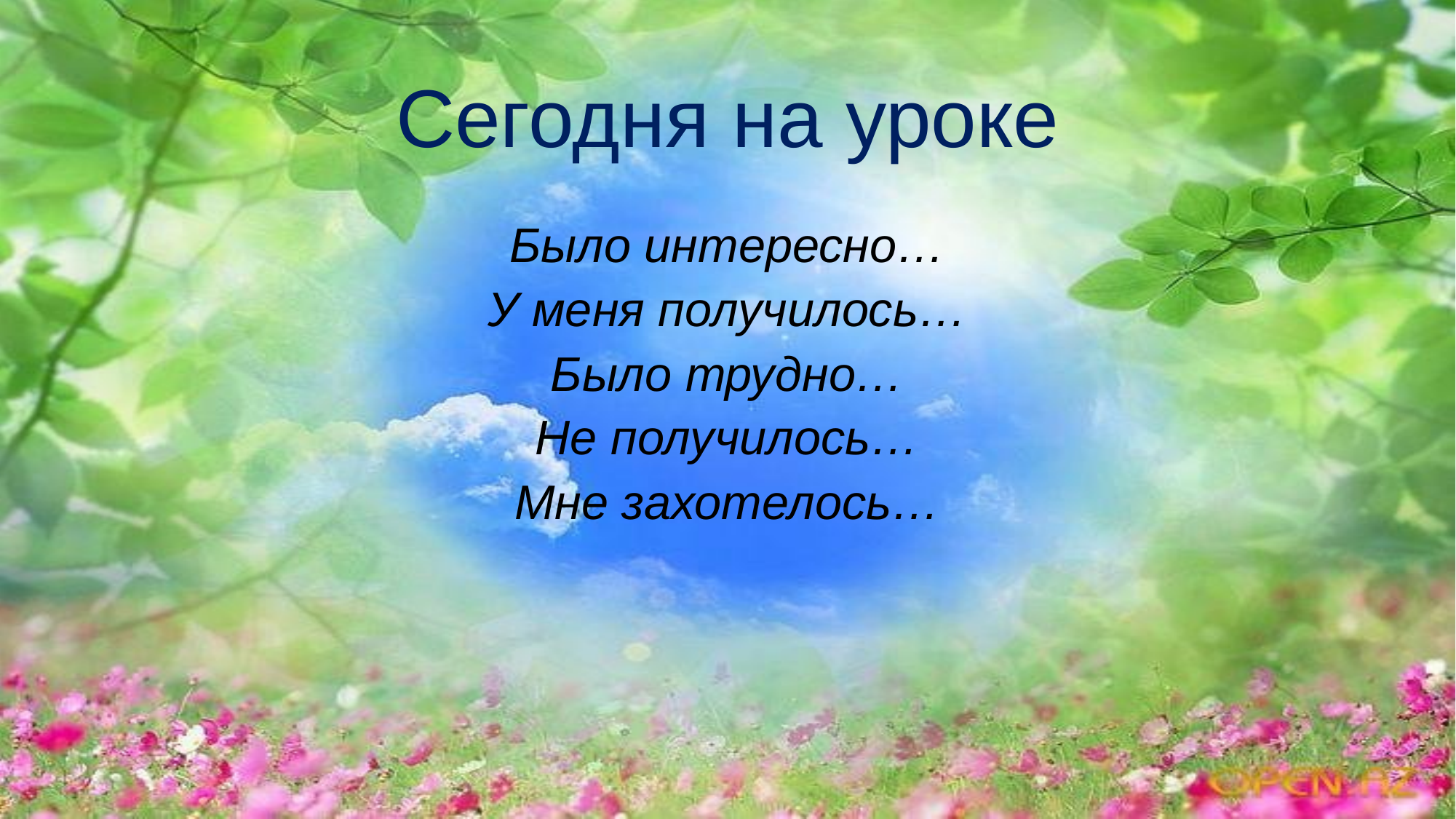

# Сегодня на уроке
Было интересно…
У меня получилось…
Было трудно…
Не получилось…
Мне захотелось…